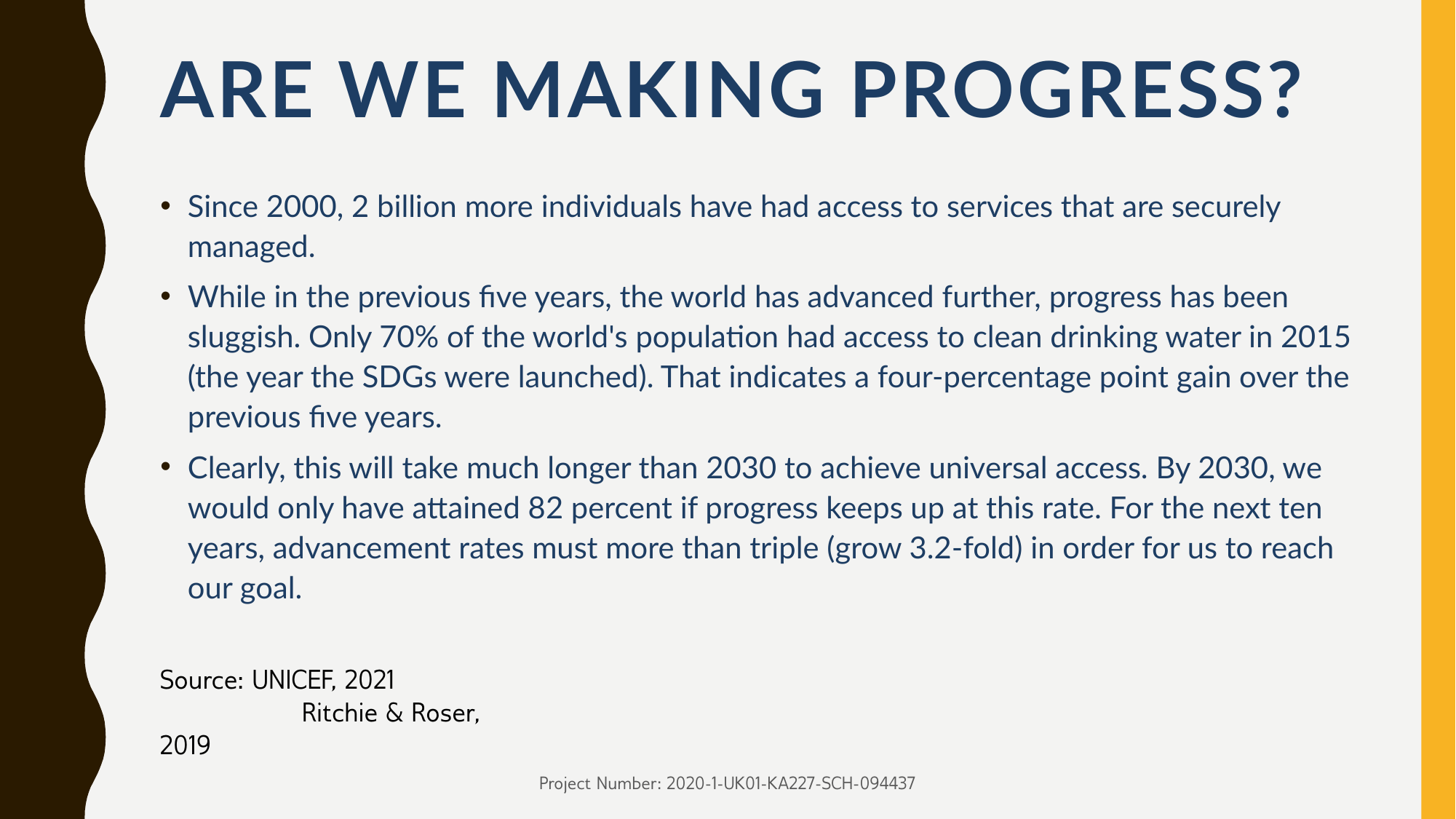

# Are we making progress?
Since 2000, 2 billion more individuals have had access to services that are securely managed.
While in the previous five years, the world has advanced further, progress has been sluggish. Only 70% of the world's population had access to clean drinking water in 2015 (the year the SDGs were launched). That indicates a four-percentage point gain over the previous five years.
Clearly, this will take much longer than 2030 to achieve universal access. By 2030, we would only have attained 82 percent if progress keeps up at this rate. For the next ten years, advancement rates must more than triple (grow 3.2-fold) in order for us to reach our goal.
Source: UNICEF, 2021
	    Ritchie & Roser, 2019
Project Number: 2020-1-UK01-KA227-SCH-094437